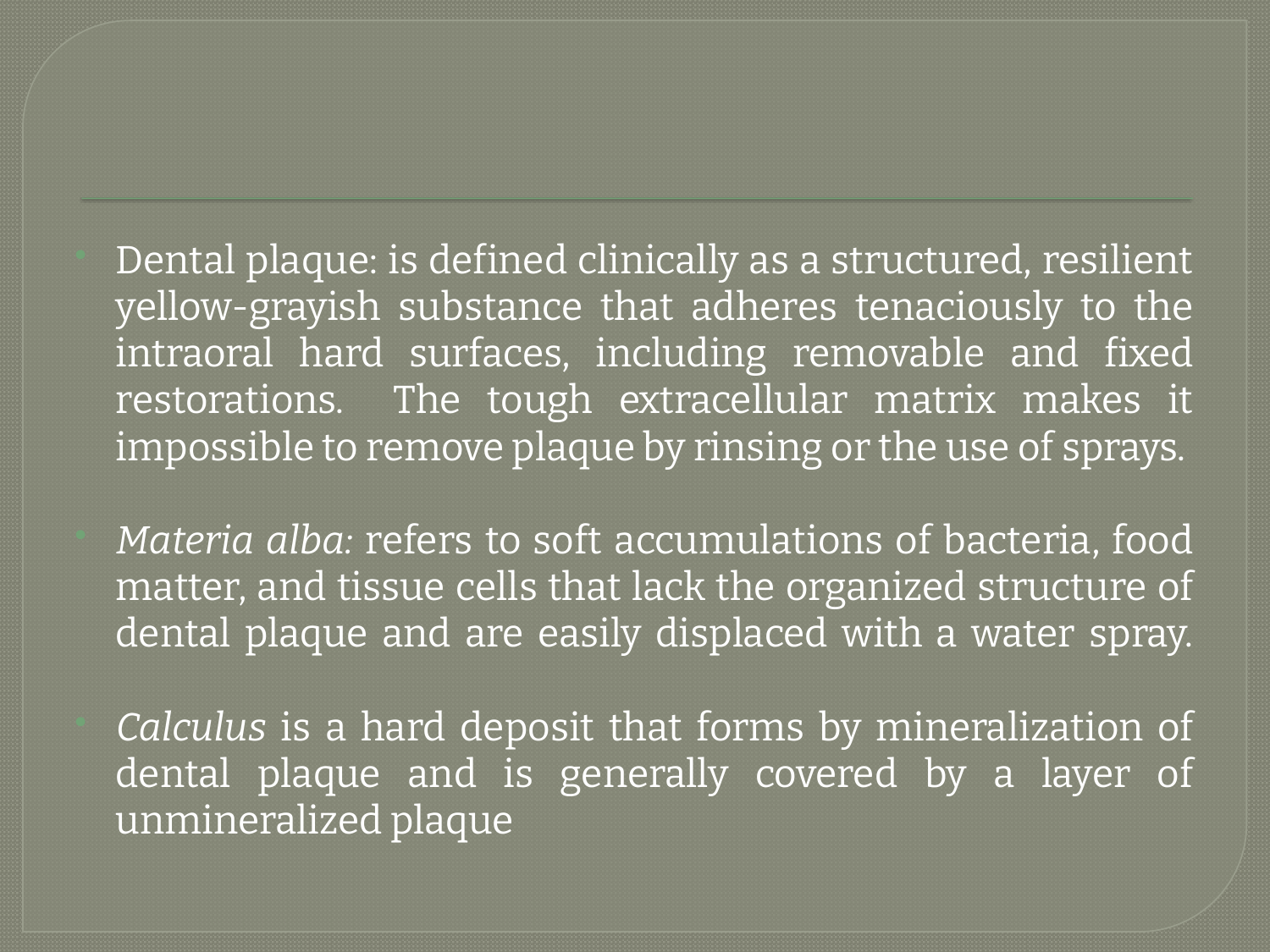

#
Dental plaque: is defined clinically as a structured, resilient yellow-grayish substance that adheres tenaciously to the intraoral hard surfaces, including removable and fixed restorations.  The tough extracellular matrix makes it impossible to remove plaque by rinsing or the use of sprays.
Materia alba: refers to soft accumulations of bacteria, food matter, and tissue cells that lack the organized structure of dental plaque and are easily displaced with a water spray.
Calculus is a hard deposit that forms by mineralization of dental plaque and is generally covered by a layer of unmineralized plaque